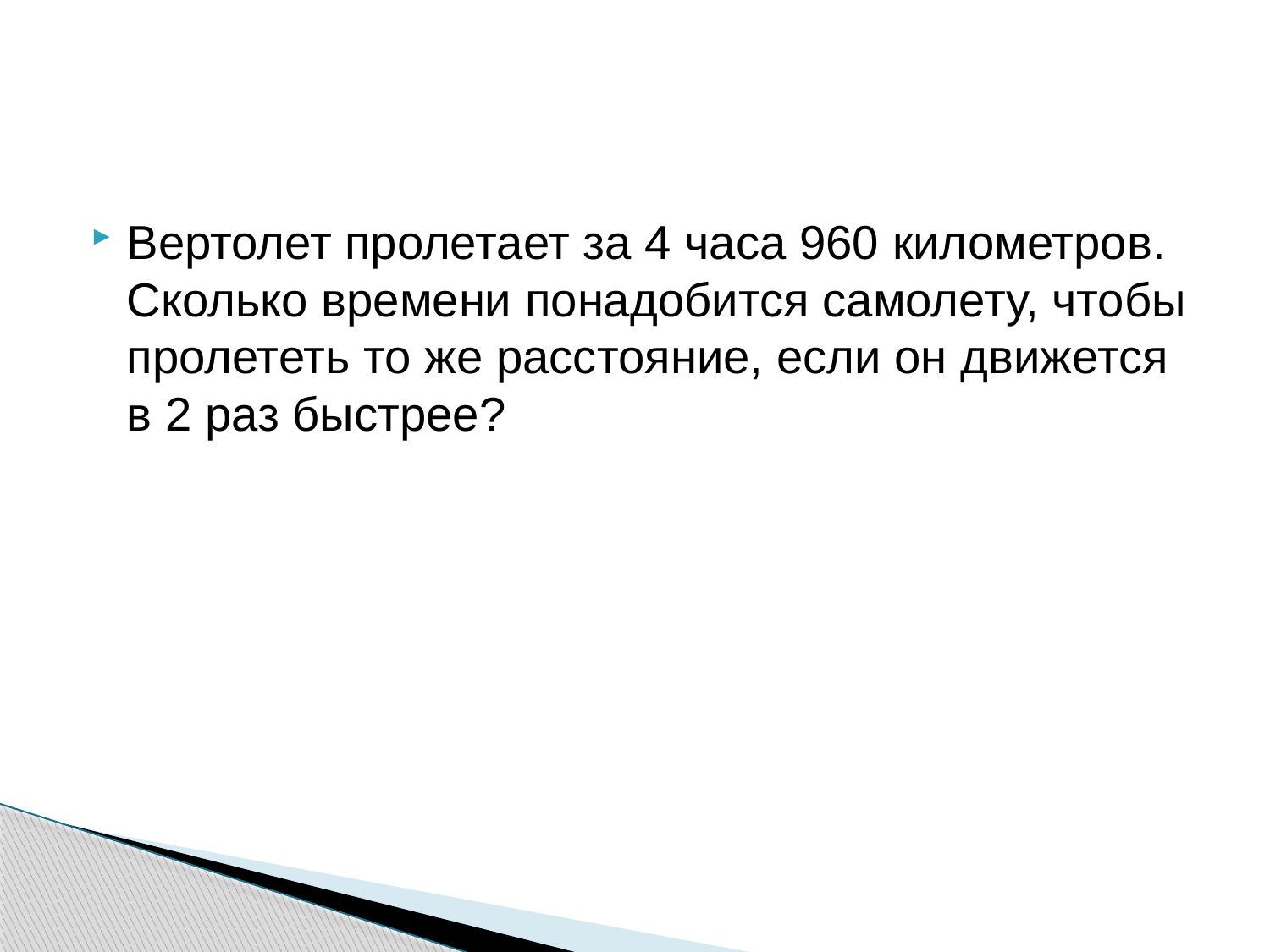

#
Вертолет пролетает за 4 часа 960 километров. Сколько времени понадобится самолету, чтобы пролететь то же расстояние, если он движется в 2 раз быстрее?